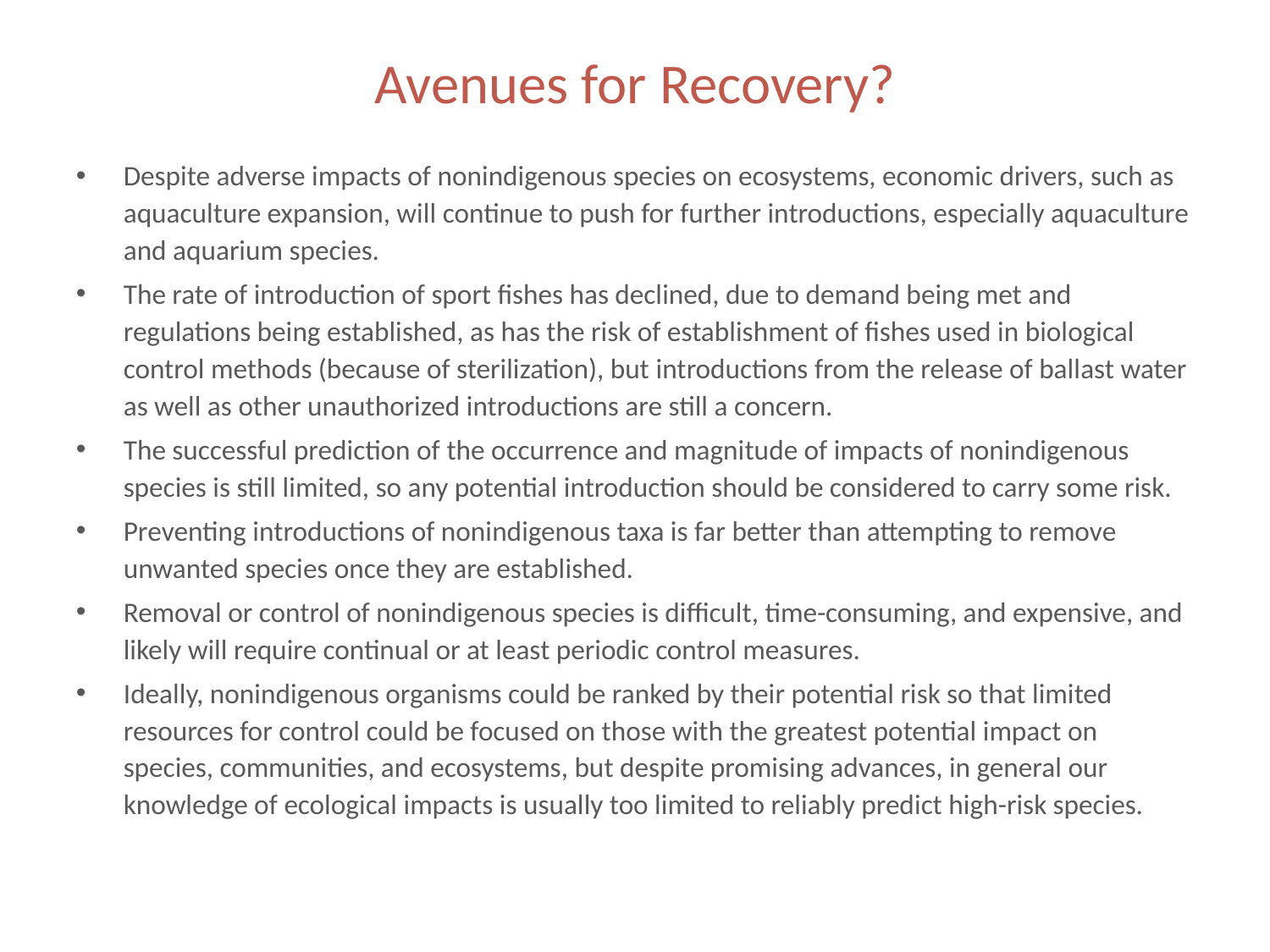

# Avenues for Recovery?
Despite adverse impacts of nonindigenous species on ecosystems, economic drivers, such as aquaculture expansion, will continue to push for further introductions, especially aquaculture and aquarium species.
The rate of introduction of sport fishes has declined, due to demand being met and regulations being established, as has the risk of establishment of fishes used in biological control methods (because of sterilization), but introductions from the release of ballast water as well as other unauthorized introductions are still a concern.
The successful prediction of the occurrence and magnitude of impacts of nonindigenous species is still limited, so any potential introduction should be considered to carry some risk.
Preventing introductions of nonindigenous taxa is far better than attempting to remove unwanted species once they are established.
Removal or control of nonindigenous species is difficult, time-consuming, and expensive, and likely will require continual or at least periodic control measures.
Ideally, nonindigenous organisms could be ranked by their potential risk so that limited resources for control could be focused on those with the greatest potential impact on species, communities, and ecosystems, but despite promising advances, in general our knowledge of ecological impacts is usually too limited to reliably predict high-risk species.